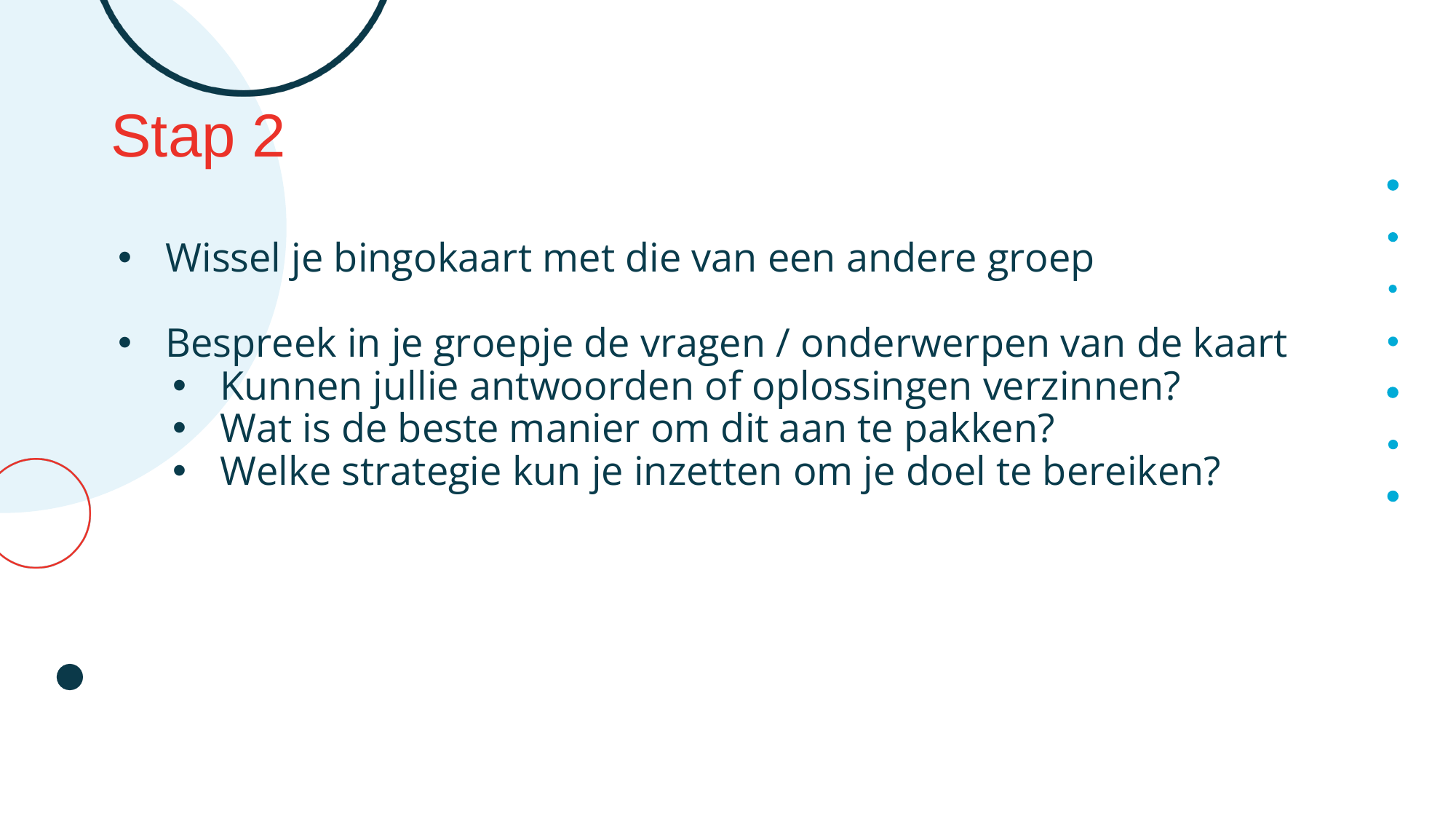

# Stap 2
Wissel je bingokaart met die van een andere groep

Bespreek in je groepje de vragen / onderwerpen van de kaart
Kunnen jullie antwoorden of oplossingen verzinnen?
Wat is de beste manier om dit aan te pakken?
Welke strategie kun je inzetten om je doel te bereiken?